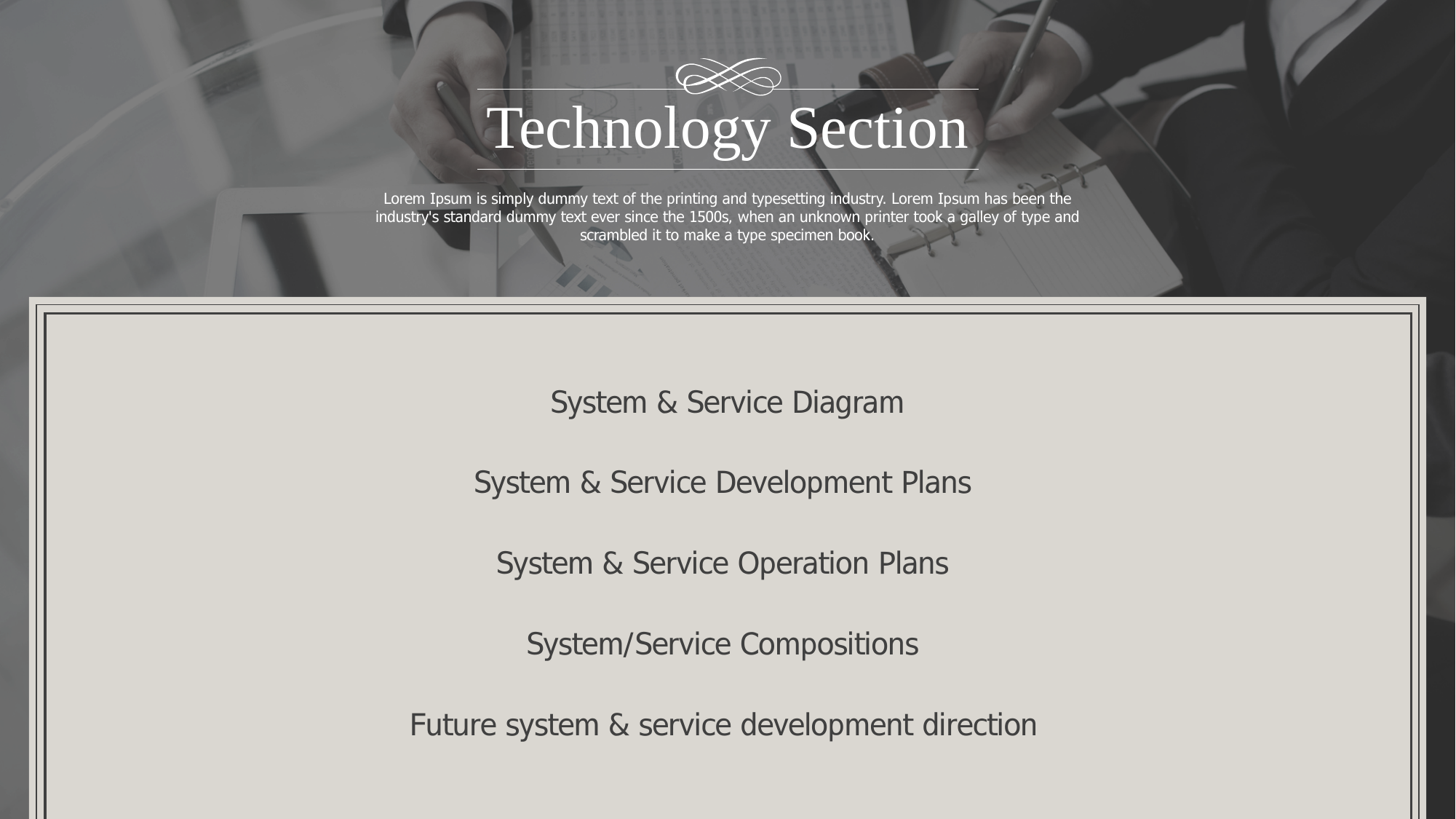

Technology Section
Lorem Ipsum is simply dummy text of the printing and typesetting industry. Lorem Ipsum has been the industry's standard dummy text ever since the 1500s, when an unknown printer took a galley of type and scrambled it to make a type specimen book.

System & Service Diagram
System & Service Development Plans
System & Service Operation Plans
System/Service Compositions
Future system & service development direction